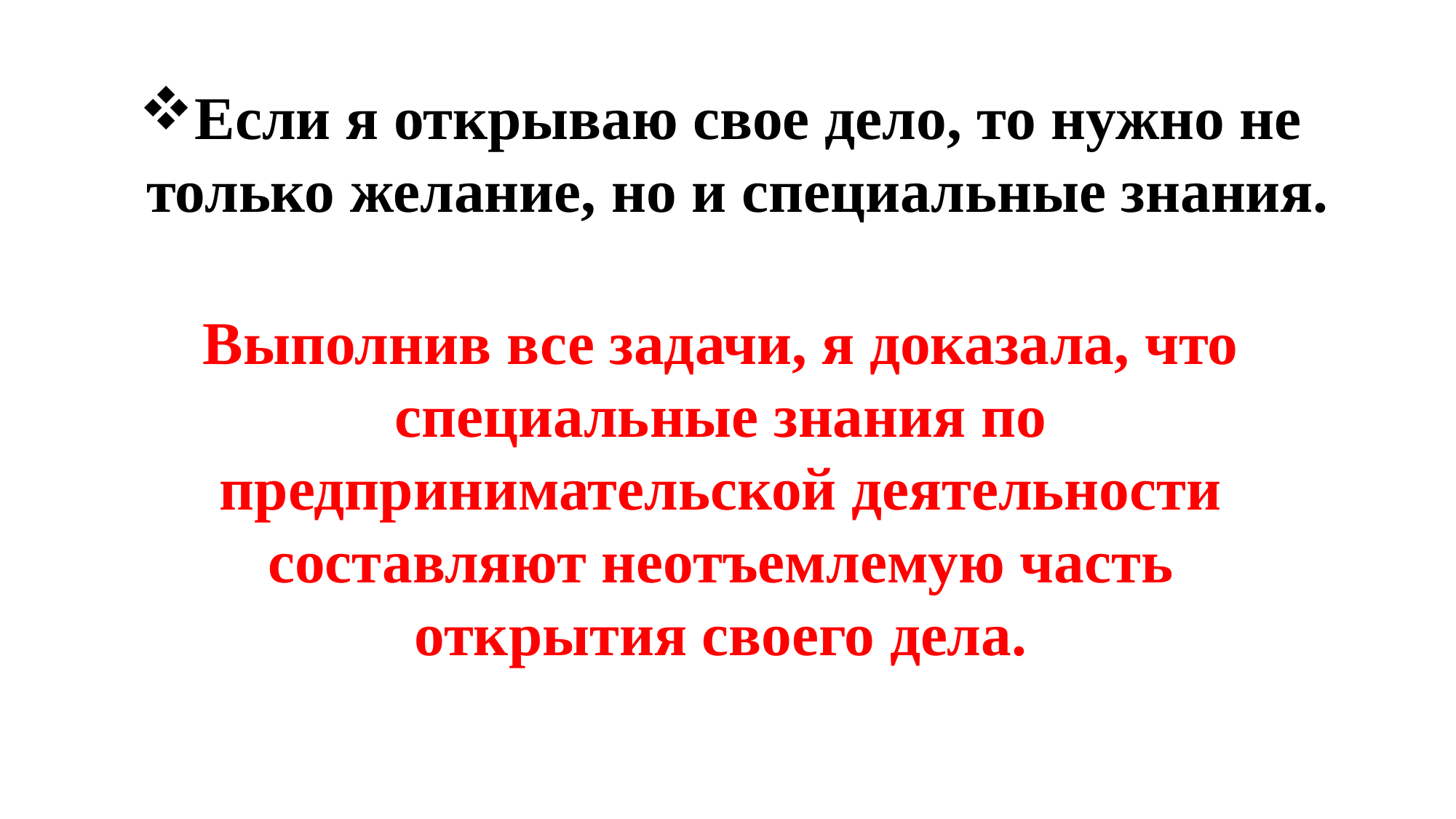

Если я открываю свое дело, то нужно не только желание, но и специальные знания.
Выполнив все задачи, я доказала, что специальные знания по предпринимательской деятельности составляют неотъемлемую часть открытия своего дела.